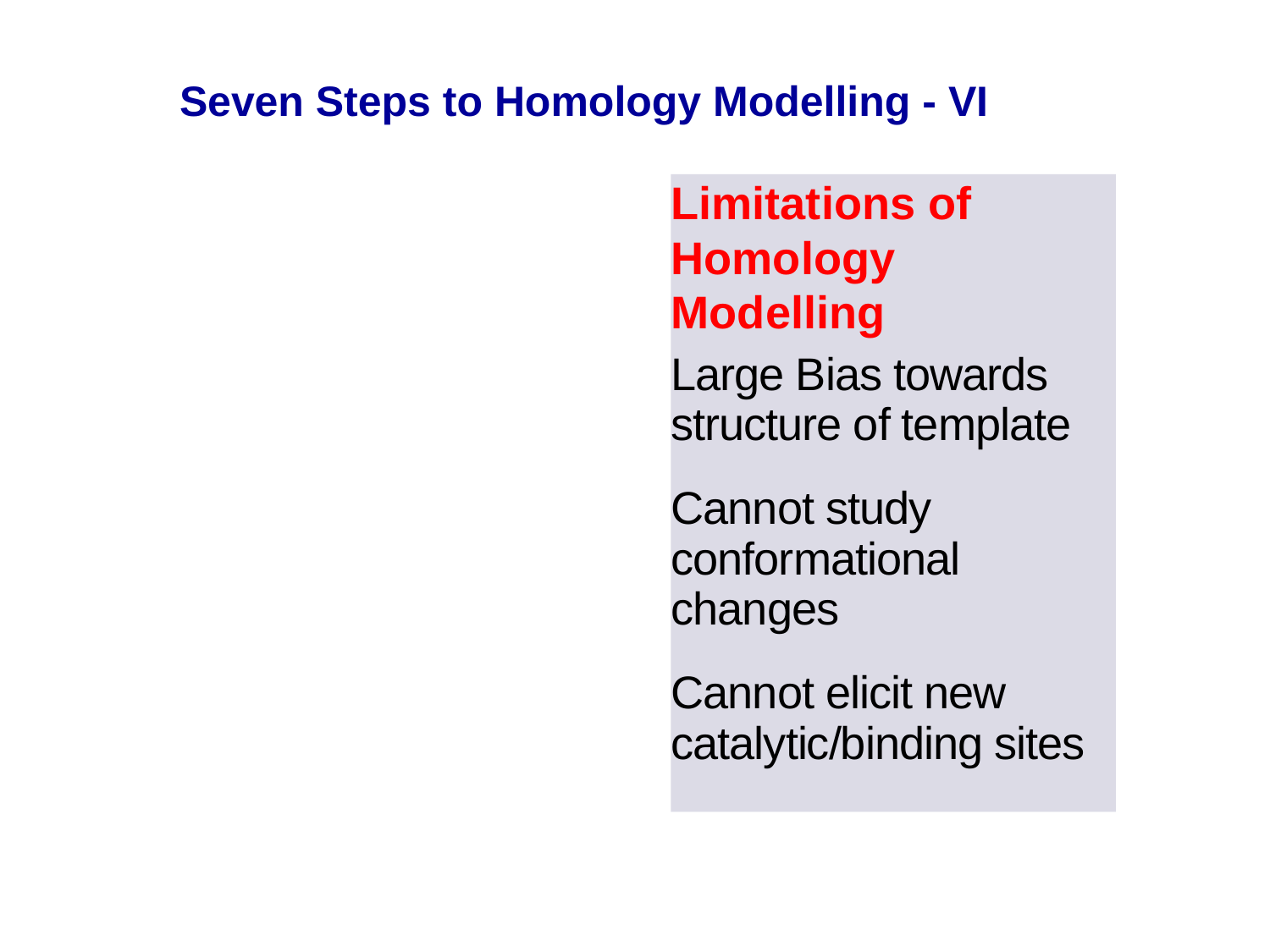

Seven Steps to Homology Modelling - VI
Limitations of
Homology
Modelling
Large Bias towards structure of template
Cannot study
conformational
changes
Cannot elicit new catalytic/binding sites